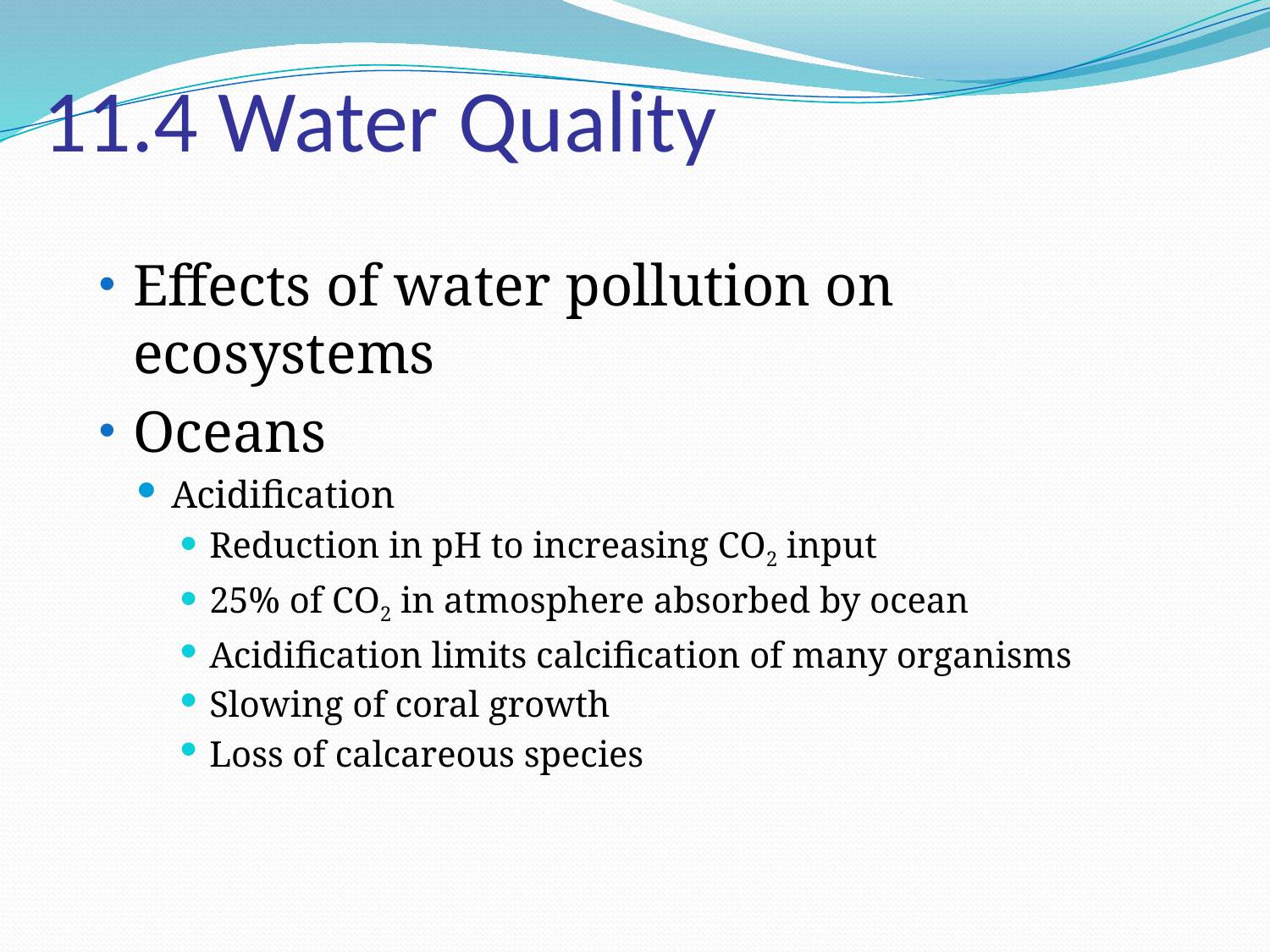

# 11.4 Water Quality
Effects of water pollution on ecosystems
Oceans
Acidification
Reduction in pH to increasing CO2 input
25% of CO2 in atmosphere absorbed by ocean
Acidification limits calcification of many organisms
Slowing of coral growth
Loss of calcareous species